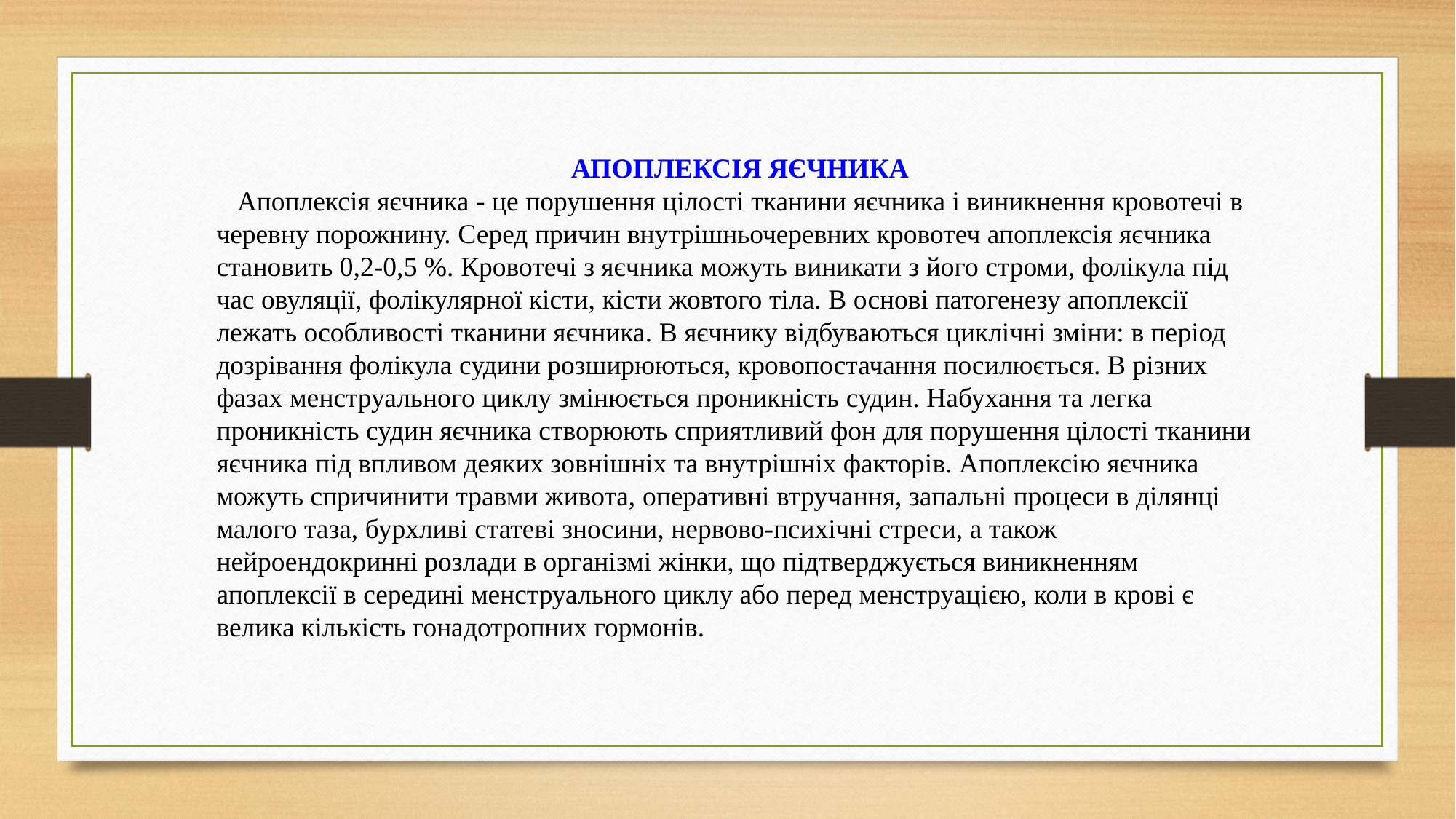

АПОПЛЕКСІЯ ЯЄЧНИКА
   Апоплексія яєчника - це порушення цілості тканини яєчника і виникнення кровотечі в черевну порожнину. Серед причин внутрішньочеревних кровотеч апоплексія яєчника становить 0,2-0,5 %. Кровотечі з яєчника можуть виникати з його строми, фолікула під час овуляції, фолікулярної кісти, кісти жовтого тіла. В основі патогенезу апоплексії лежать особливості тканини яєчника. В яєчнику відбуваються циклічні зміни: в період дозрівання фолікула судини розширюються, кровопостачання посилюється. В різних фазах менструального циклу змінюється проникність судин. Набухання та легка проникність судин яєчника створюють сприятливий фон для порушення цілості тканини яєчника під впливом деяких зовнішніх та внутрішніх факторів. Апоплексію яєчника можуть спричинити травми живота, оперативні втручання, запальні процеси в ділянці малого таза, бурхливі статеві зносини, нервово-психічні стреси, а також нейроендокринні розлади в організмі жінки, що підтверджується виникненням апоплексії в середині менструального циклу або перед менструацією, коли в крові є велика кількість гонадотропних гормонів.